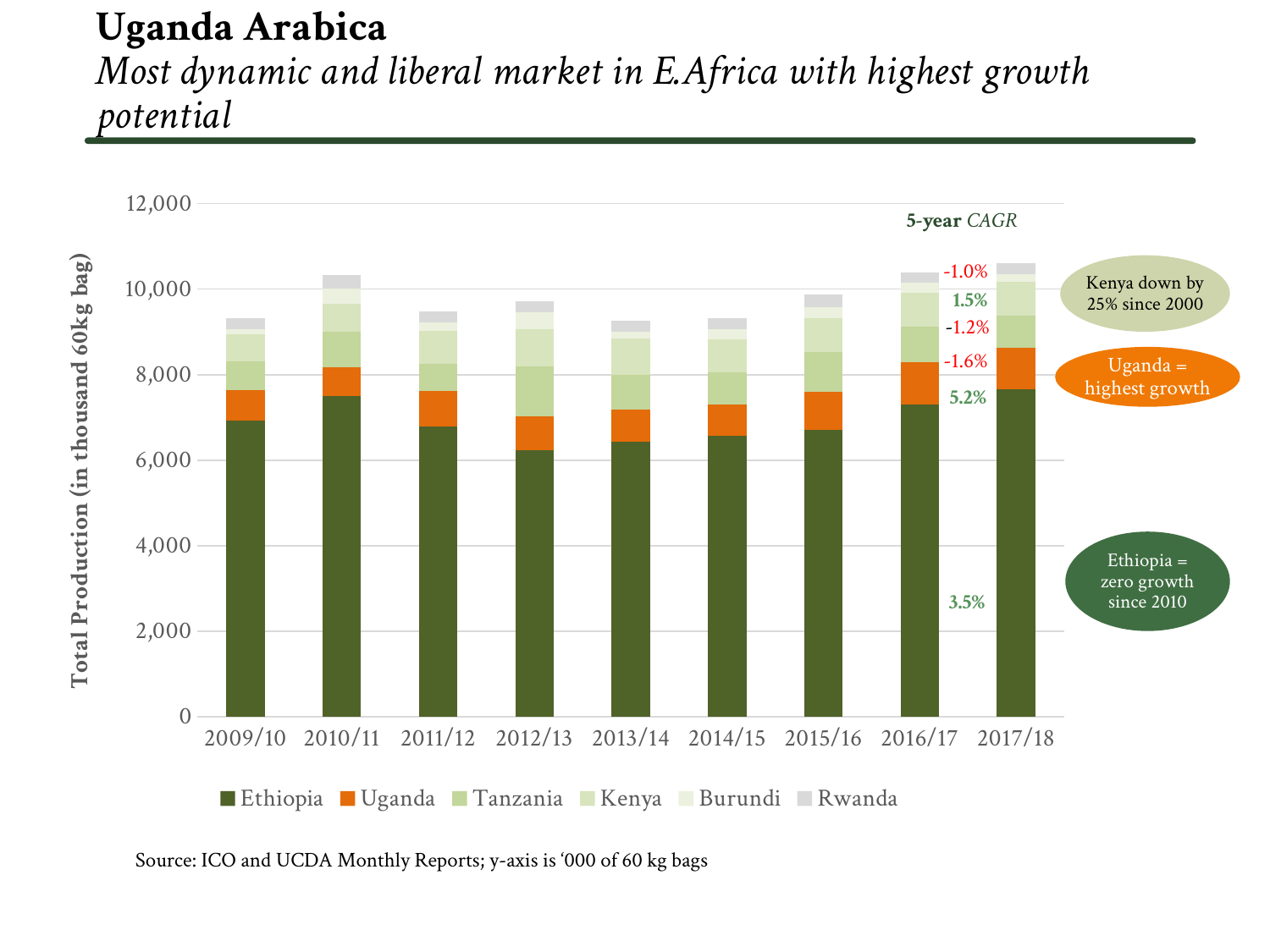

Uganda Arabica
Most dynamic and liberal market in E.Africa with highest growth potential
5-YEAR CAGR 2016/17

### Chart

| Category | Ethiopia | Uganda | Tanzania | Kenya | Burundi | Rwanda |
|---|---|---|---|---|---|---|
| 2009/10 | 6931.199 | 711.5709999999999 | 674.9343 | 629.74 | 111.613 | 258.9411 |
| 2010/11 | 7500.3848 | 665.41 | 845.9077 | 640.8736 | 352.9776 | 322.9191 |
| 2011/12 | 6798.4099 | 822.0730000000001 | 641.0391 | 757.3153 | 204.1328 | 251.071 |
| 2012/13 | 6233.0066 | 801.151 | 1151.1215 | 875.4455 | 405.9615 | 258.5591 |
| 2013/14 | 6427.4439 | 764.809 | 810.9352 | 837.9501 | 163.2177 | 257.7282 |
| 2014/15 | 6575.2618 | 733.216 | 752.6685 | 764.7629 | 247.55 | 238.3438 |
| 2015/16 | 6713.9754 | 880.407 | 930.172 | 789.1671 | 274.1017 | 292.6292 |
| 2016/17 | 7296.9796 | 986.527 | 846.0919 | 782.7675 | 248.7933 | 231.0905 |
| 2017/18 | 7650.0 | 987.589 | 750.0 | 790.0 | 175.8033 | 244.5804 |
5-year CAGR
-2.2%
Kenya down by 25% since 2000
-1.0%
-9.3%
1.5%
-2.2%
-1.2%
-6.0%
Uganda = highest growth
-1.6%
4.3%
5.2%
Ethiopia = zero growth since 2010
3.5%
3.5%

Source: ICO and UCDA Monthly Reports; y-axis is ‘000 of 60 kg bags